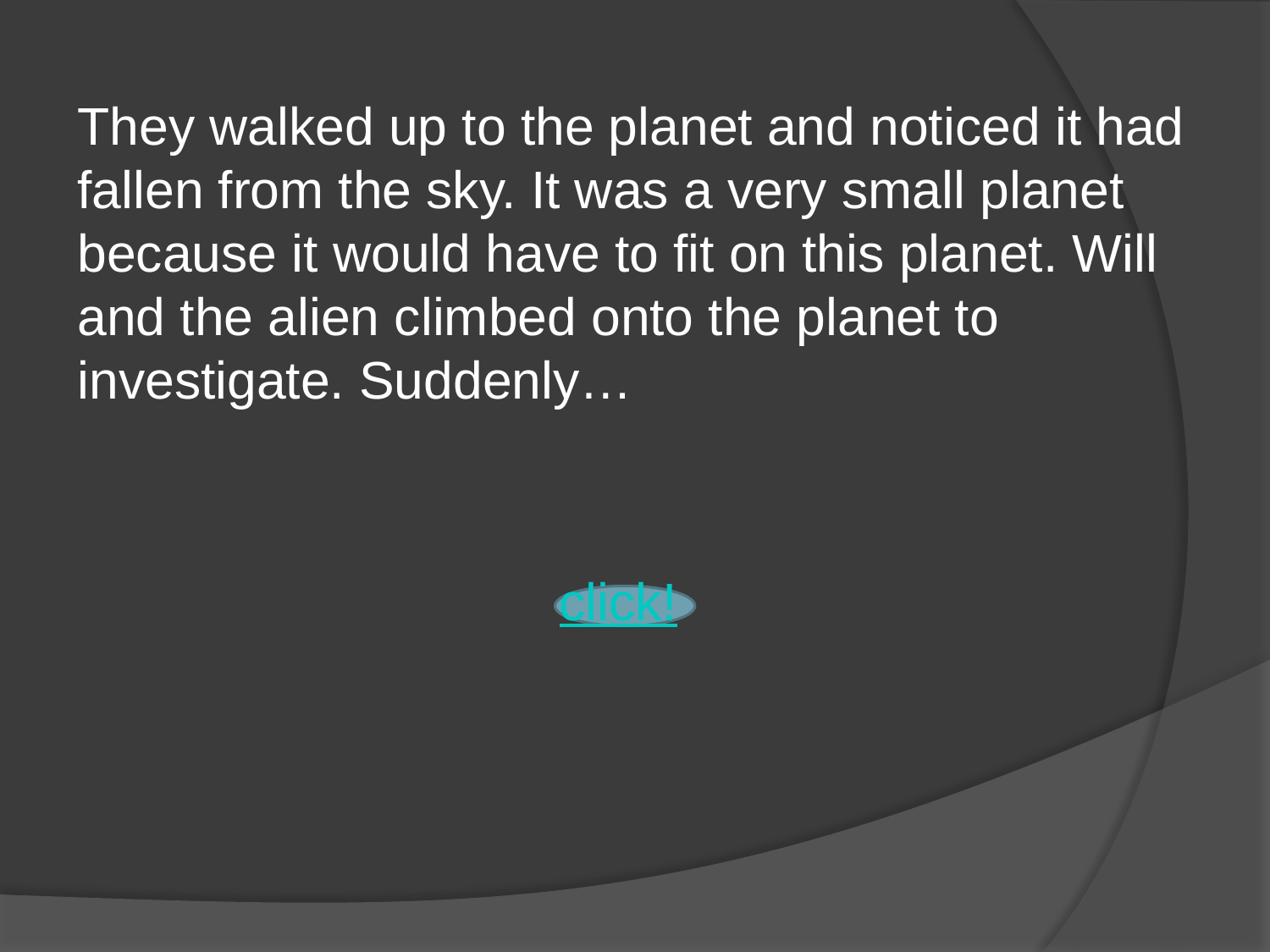

They walked up to the planet and noticed it had fallen from the sky. It was a very small planet because it would have to fit on this planet. Will and the alien climbed onto the planet to investigate. Suddenly…

                                 click!